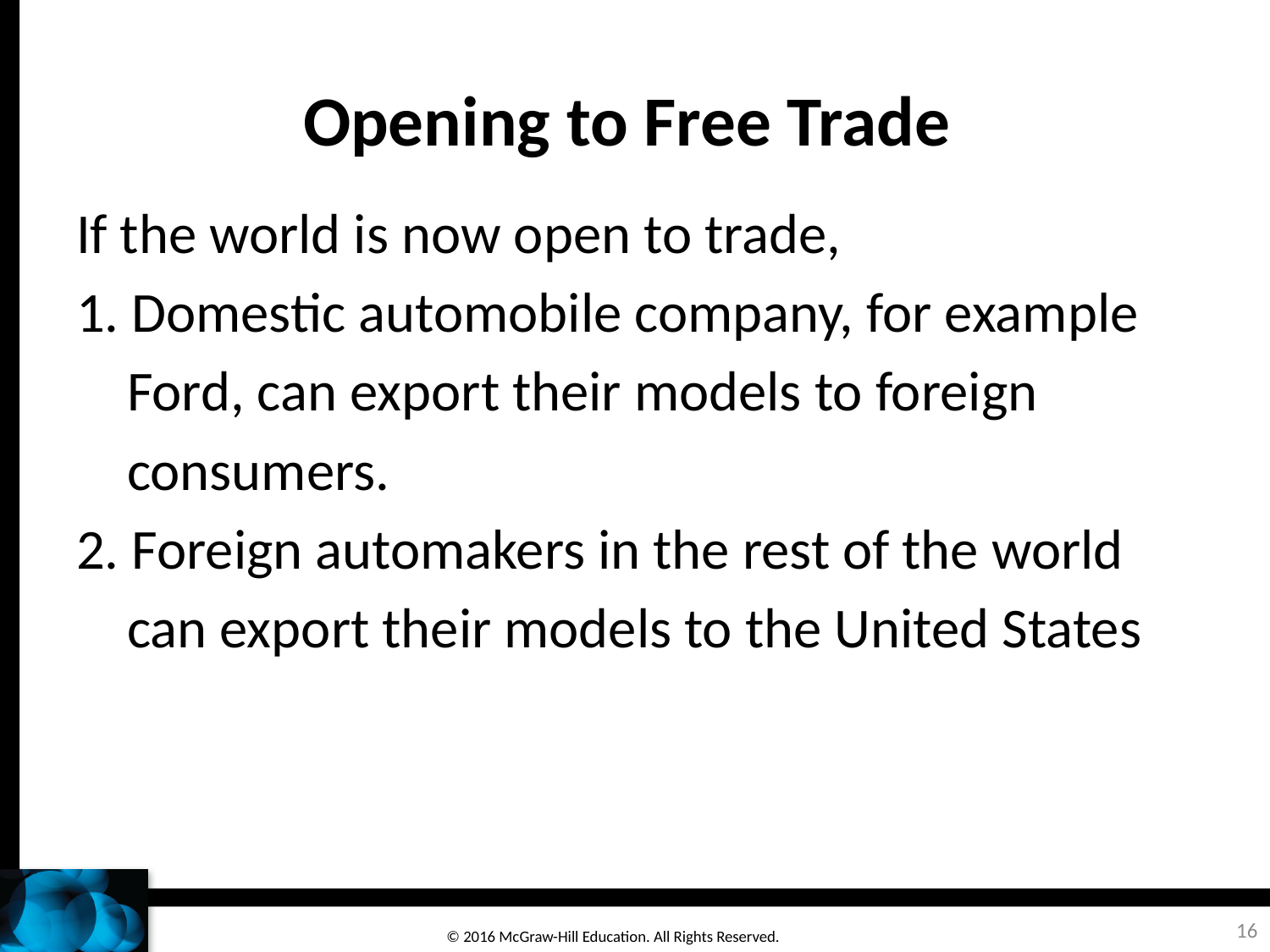

# Opening to Free Trade
If the world is now open to trade,
1. Domestic automobile company, for example
    Ford, can export their models to foreign
    consumers.
2. Foreign automakers in the rest of the world
    can export their models to the United States
16
© 2016 McGraw-Hill Education. All Rights Reserved.